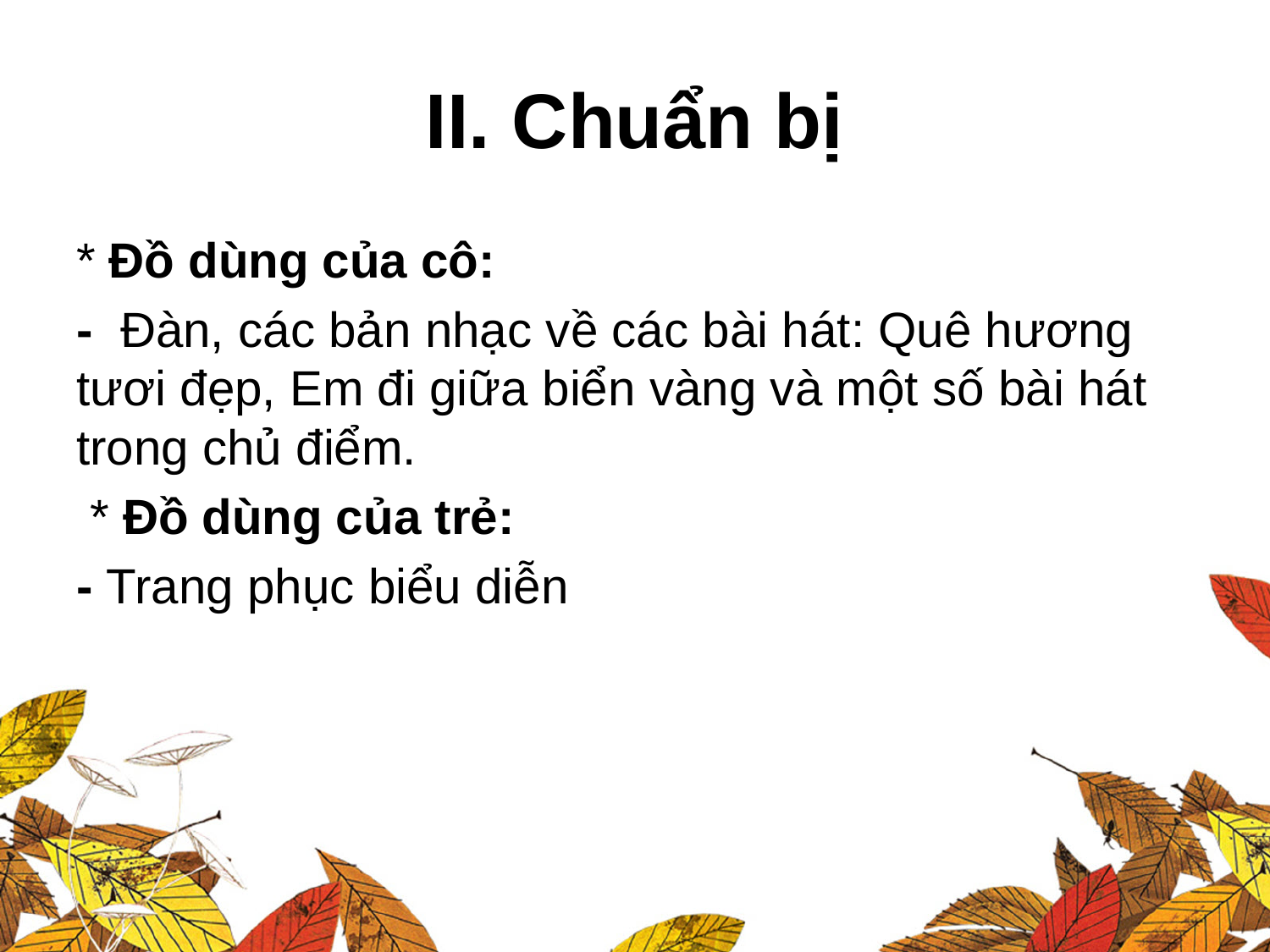

# II. Chuẩn bị
* Đồ dùng của cô:
-  Đàn, các bản nhạc về các bài hát: Quê hương tươi đẹp, Em đi giữa biển vàng và một số bài hát trong chủ điểm.
 * Đồ dùng của trẻ:
- Trang phục biểu diễn